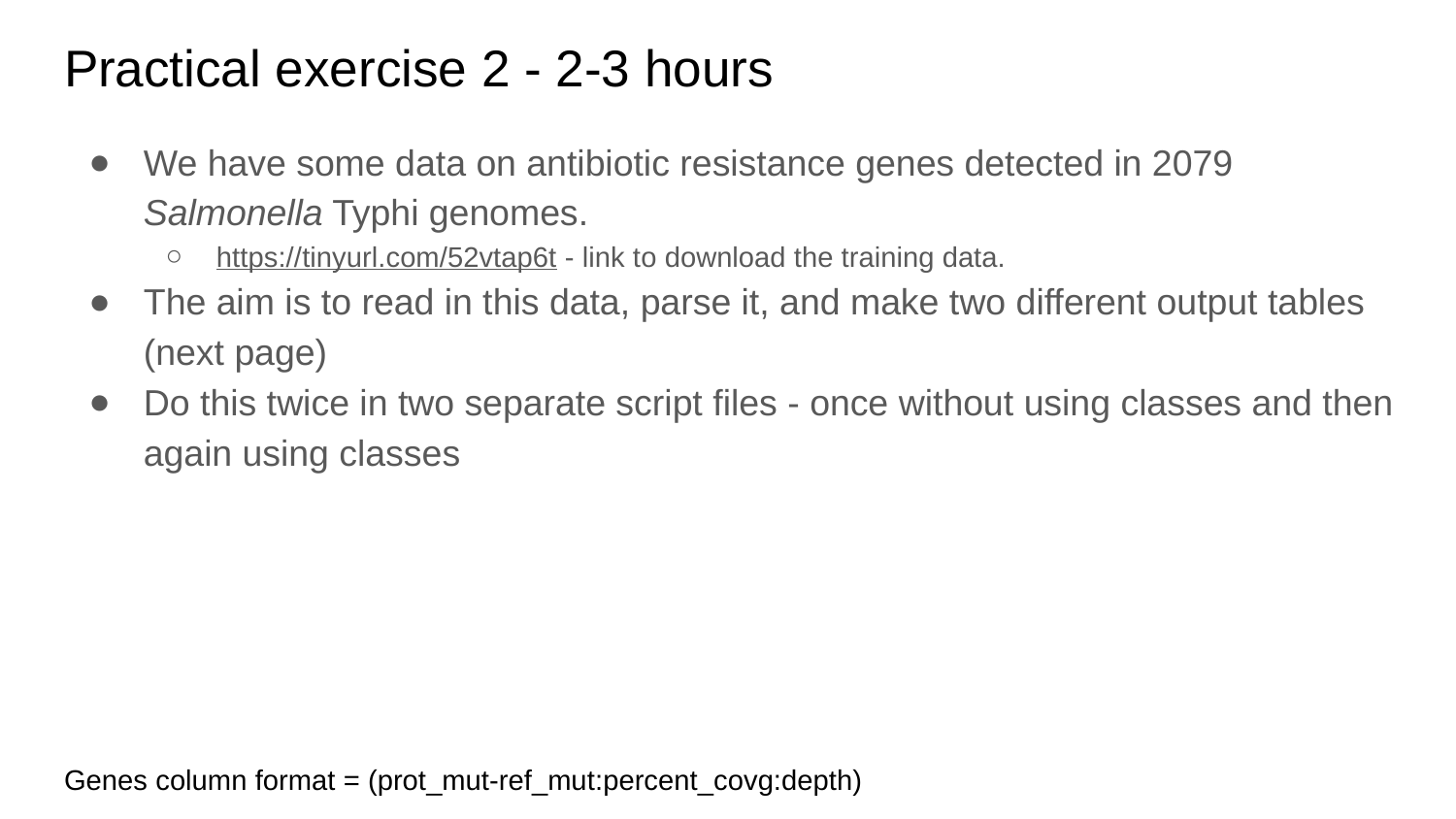

# Practical exercise 2 - 2-3 hours

We have some data on antibiotic resistance genes detected in 2079 Salmonella Typhi genomes.
https://tinyurl.com/52vtap6t - link to download the training data.
The aim is to read in this data, parse it, and make two different output tables (next page)
Do this twice in two separate script files - once without using classes and then again using classes
Genes column format = (prot_mut-ref_mut:percent_covg:depth)